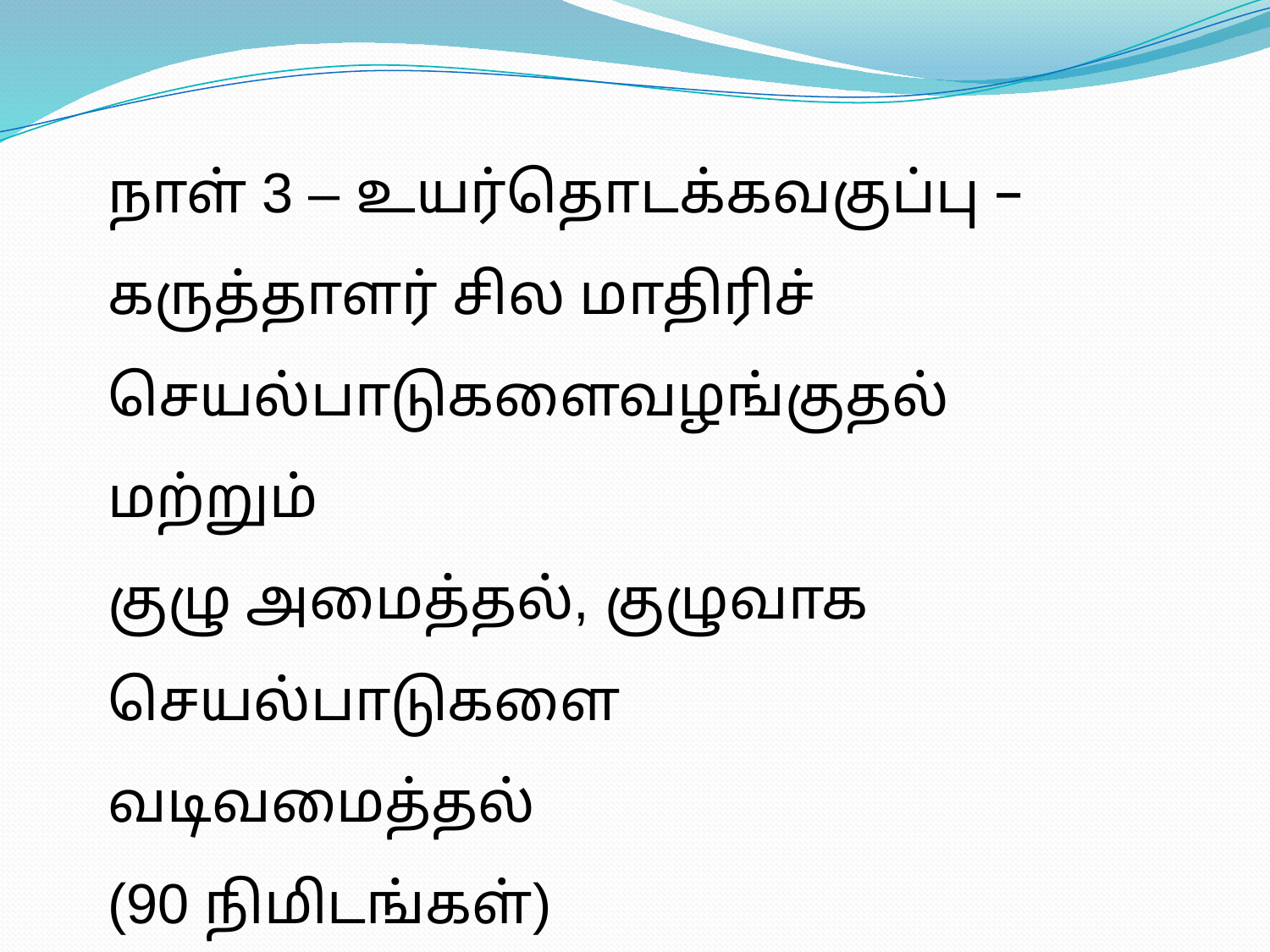

நாள் 3 – உயர்தொடக்கவகுப்பு –
கருத்தாளர் சில மாதிரிச் செயல்பாடுகளைவழங்குதல்
மற்றும்
குழு அமைத்தல், குழுவாக செயல்பாடுகளை வடிவமைத்தல்
(90 நிமிடங்கள்)